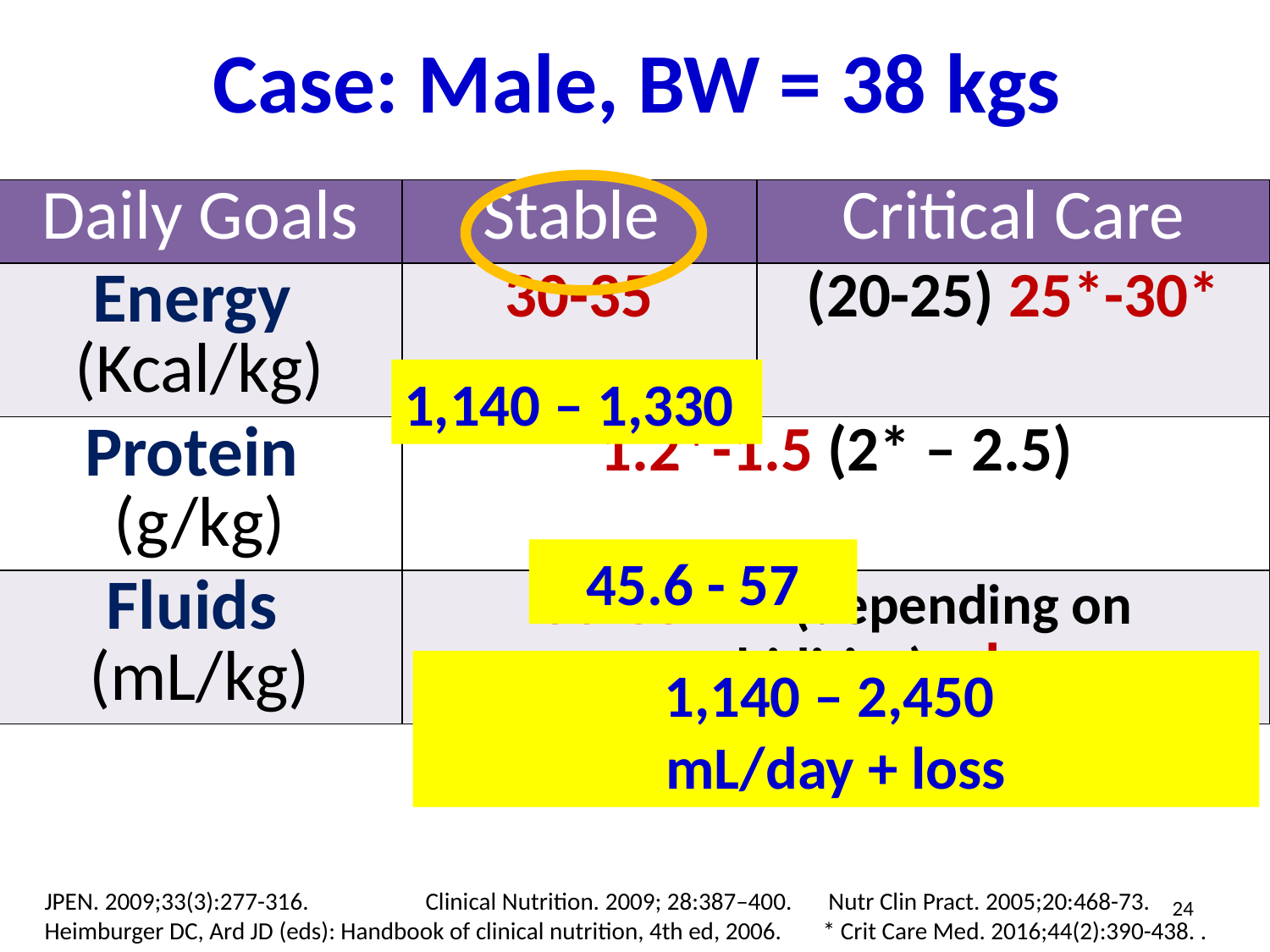

# Case: Male, BW = 38 kgs

| Daily Goals | Stable | Critical Care |
| --- | --- | --- |
| Energy (Kcal/kg) | 30-35 | (20-25) 25\*-30\* |
| Protein (g/kg) | 1.2\*-1.5 (2\* – 2.5) |  |
| Fluids (mL/kg) | 30-35 mL (depending on comorbidities) + loss |  |
1,140 – 1,330

45.6 - 57
1,140 – 2,450
mL/day + loss
JPEN. 2009;33(3):277-316.	Clinical Nutrition. 2009; 28:387–400.	    Nutr Clin Pract. 2005;20:468-73. Heimburger DC, Ard JD (eds): Handbook of clinical nutrition, 4th ed, 2006. 	   * Crit Care Med. 2016;44(2):390-438. .
24